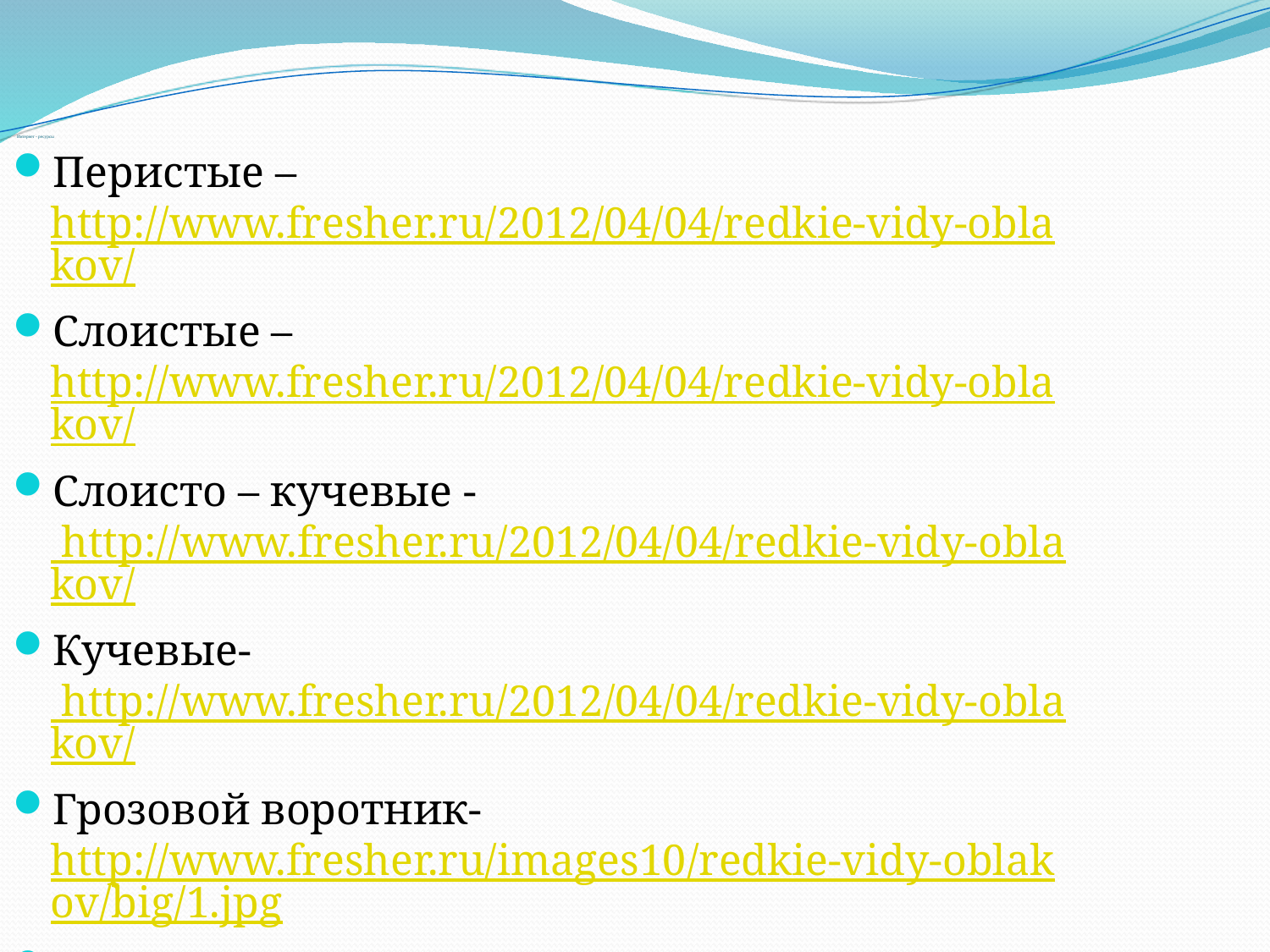

Интернет - ресурсы
Перистые –http://www.fresher.ru/2012/04/04/redkie-vidy-oblakov/
Слоистые –http://www.fresher.ru/2012/04/04/redkie-vidy-oblakov/
Слоисто – кучевые - http://www.fresher.ru/2012/04/04/redkie-vidy-oblakov/
Кучевые- http://www.fresher.ru/2012/04/04/redkie-vidy-oblakov/
Грозовой воротник-http://www.fresher.ru/images10/redkie-vidy-oblakov/big/1.jpg
Лентикулярное –
http://www.fresher.ru/images10/redkie-vidy-oblakov/big/10.jpg